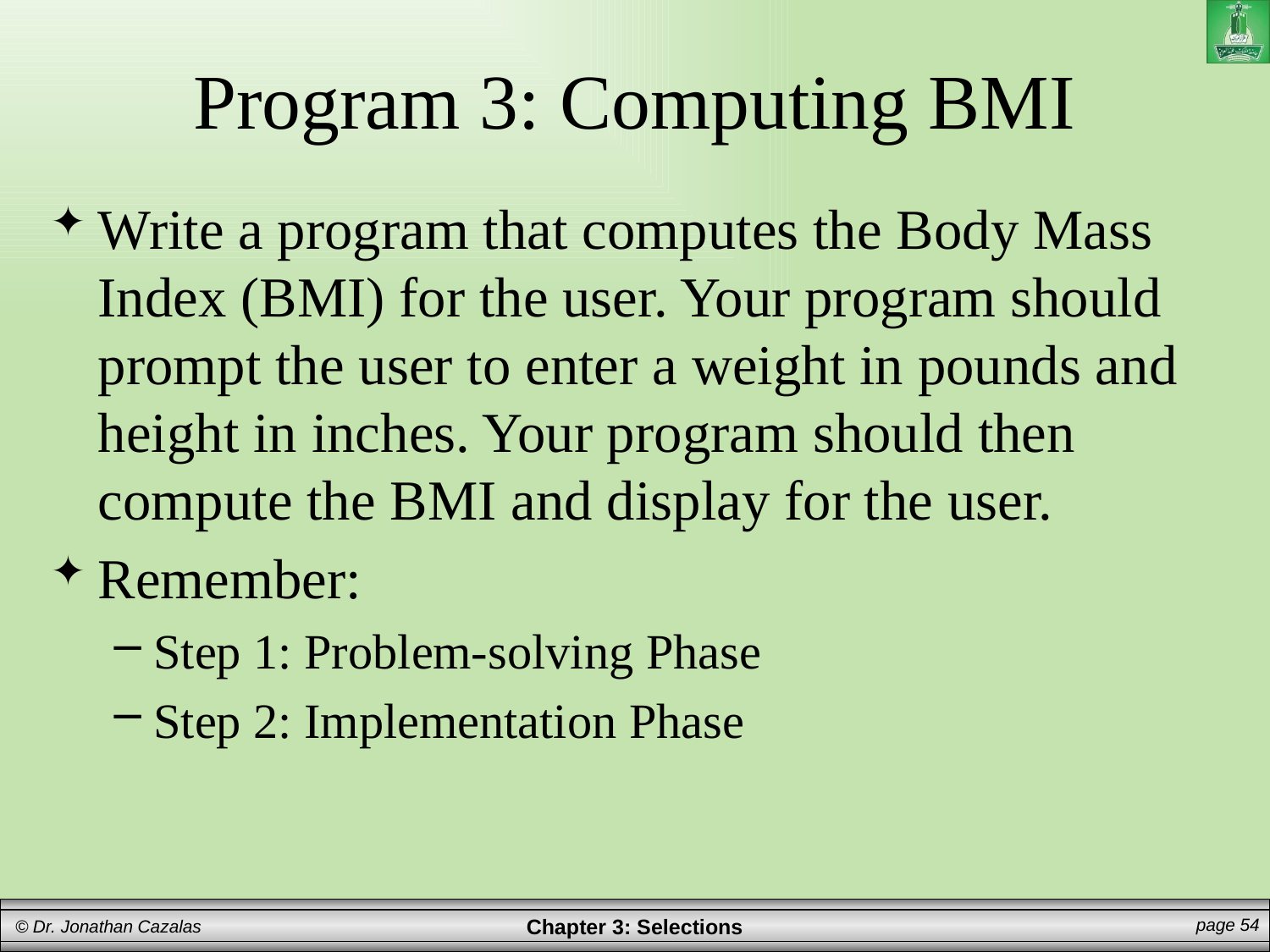

# Program 3: Computing BMI
Write a program that computes the Body Mass Index (BMI) for the user. Your program should prompt the user to enter a weight in pounds and height in inches. Your program should then compute the BMI and display for the user.
Remember:
Step 1: Problem-solving Phase
Step 2: Implementation Phase